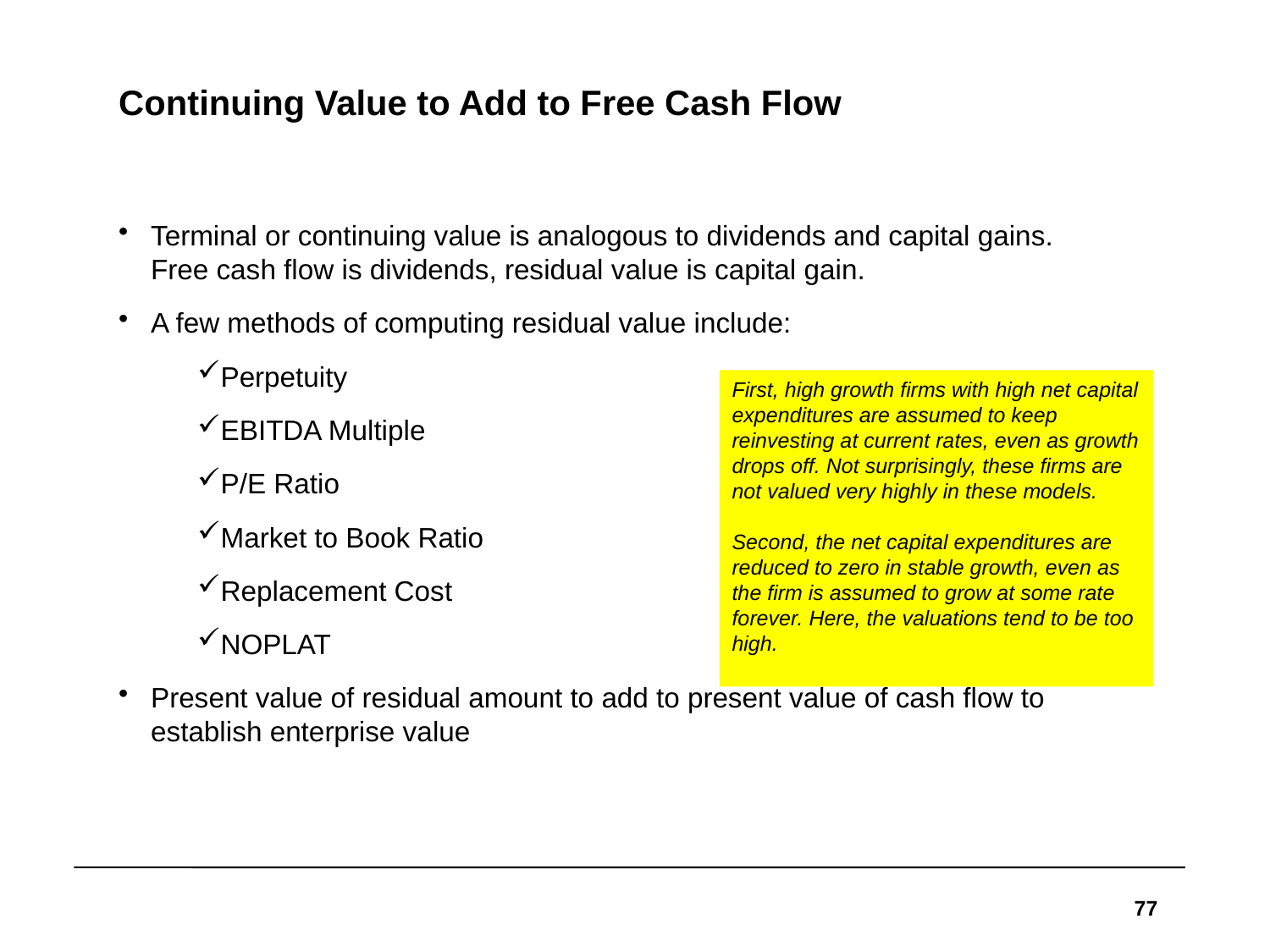

# Continuing Value to Add to Free Cash Flow
Terminal or continuing value is analogous to dividends and capital gains.  Free cash flow is dividends, residual value is capital gain.
A few methods of computing residual value include:
Perpetuity
EBITDA Multiple
P/E Ratio
Market to Book Ratio
Replacement Cost
NOPLAT
Present value of residual amount to add to present value of cash flow to establish enterprise value
First, high growth firms with high net capital expenditures are assumed to keep reinvesting at current rates, even as growth drops off. Not surprisingly, these firms are not valued very highly in these models.

Second, the net capital expenditures are reduced to zero in stable growth, even as the firm is assumed to grow at some rate forever. Here, the valuations tend to be too high.